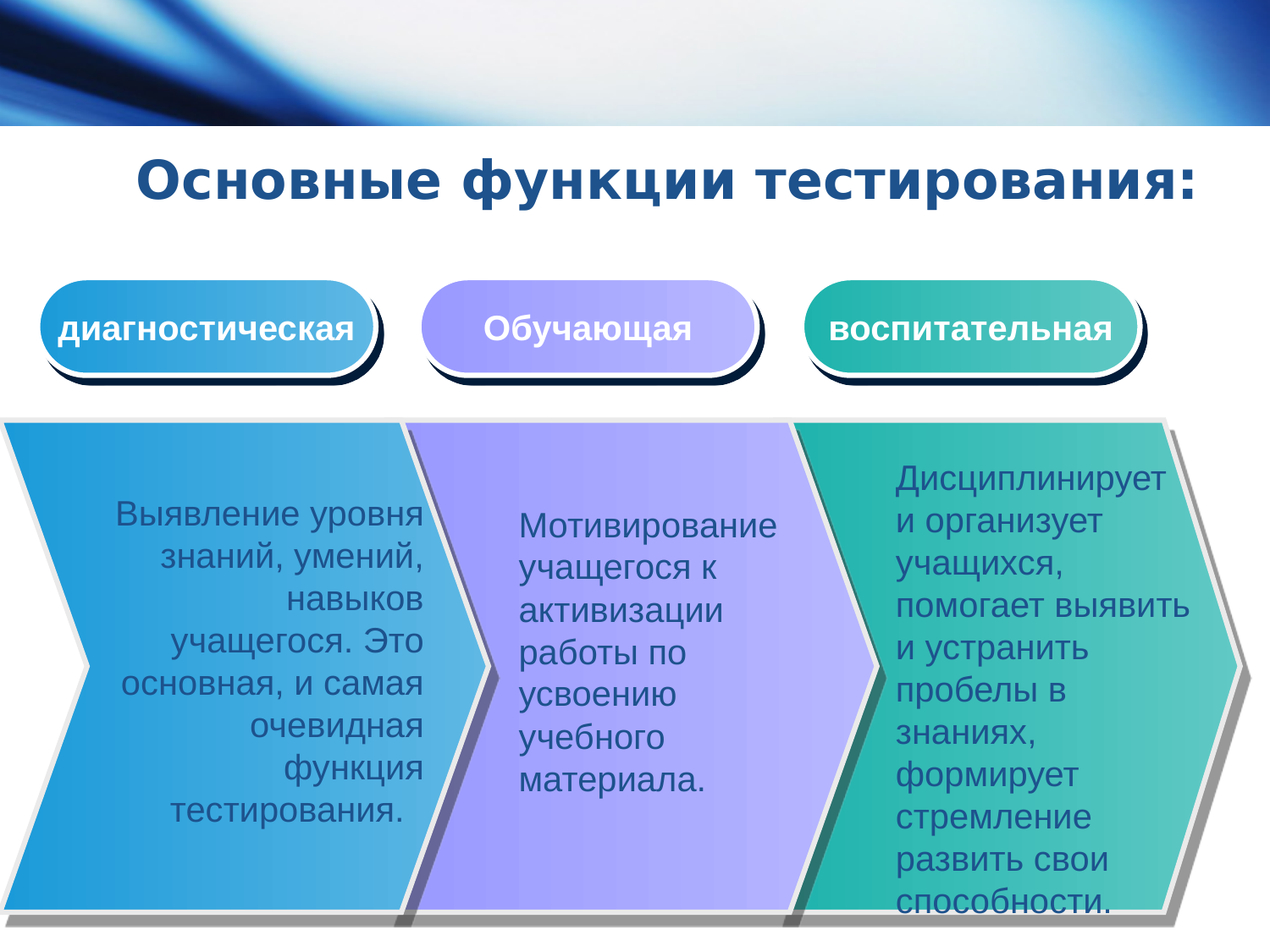

# Основные функции тестирования:
диагностическая
Обучающая
воспитательная

Выявление уровня знаний, умений, навыков учащегося. Это основная, и самая очевидная функция тестирования.
Дисциплинирует  и организует учащихся, помогает выявить и устранить пробелы в знаниях, формирует стремление развить свои способности.
Мотивирование учащегося к активизации работы по усвоению учебного материала.